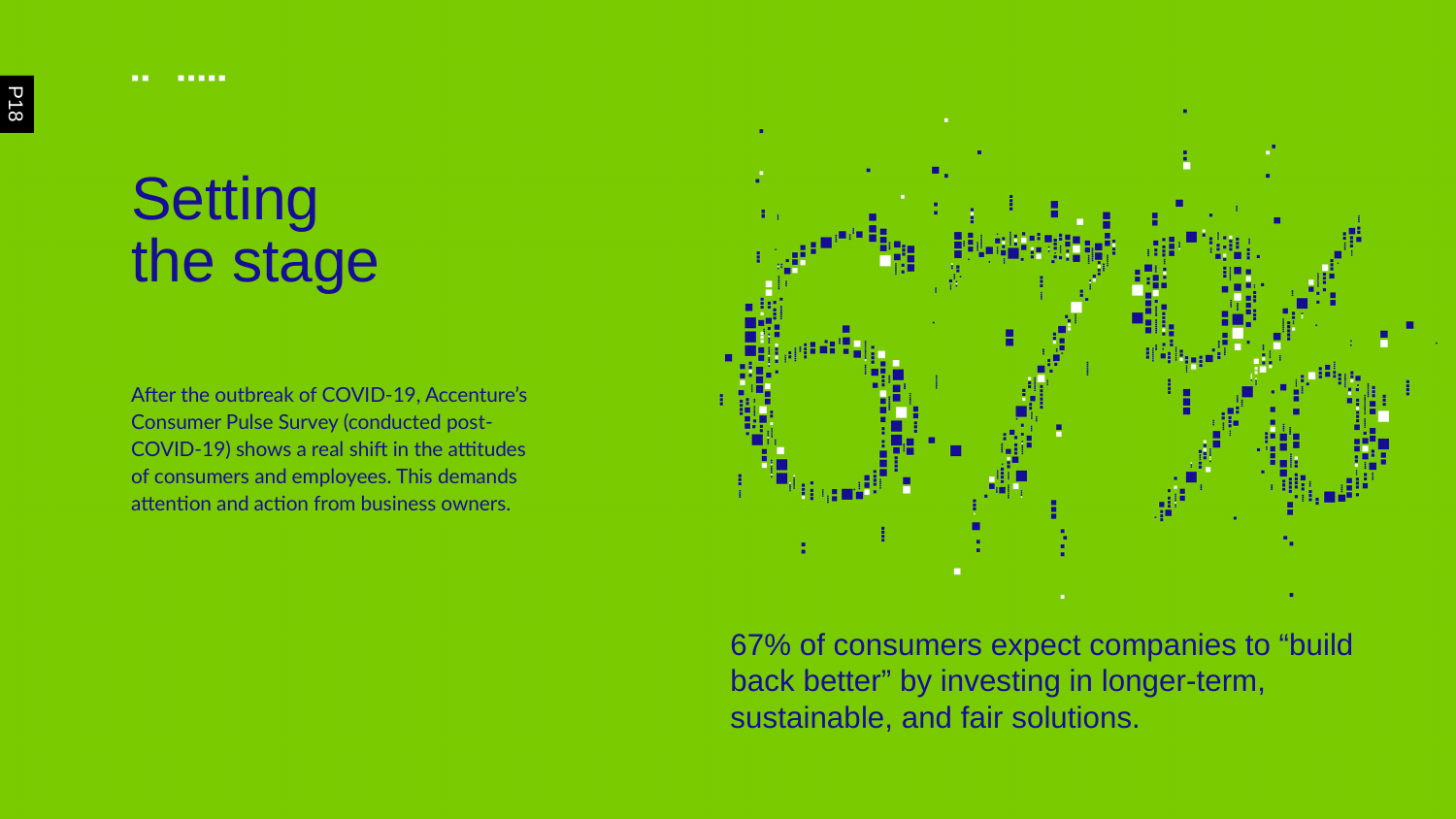

P18
Setting
the stage

After the outbreak of COVID-19, Accenture’s Consumer Pulse Survey (conducted post-COVID-19) shows a real shift in the attitudes of consumers and employees. This demands attention and action from business owners.
67% of consumers expect companies to “build back better” by investing in longer-term, sustainable, and fair solutions.